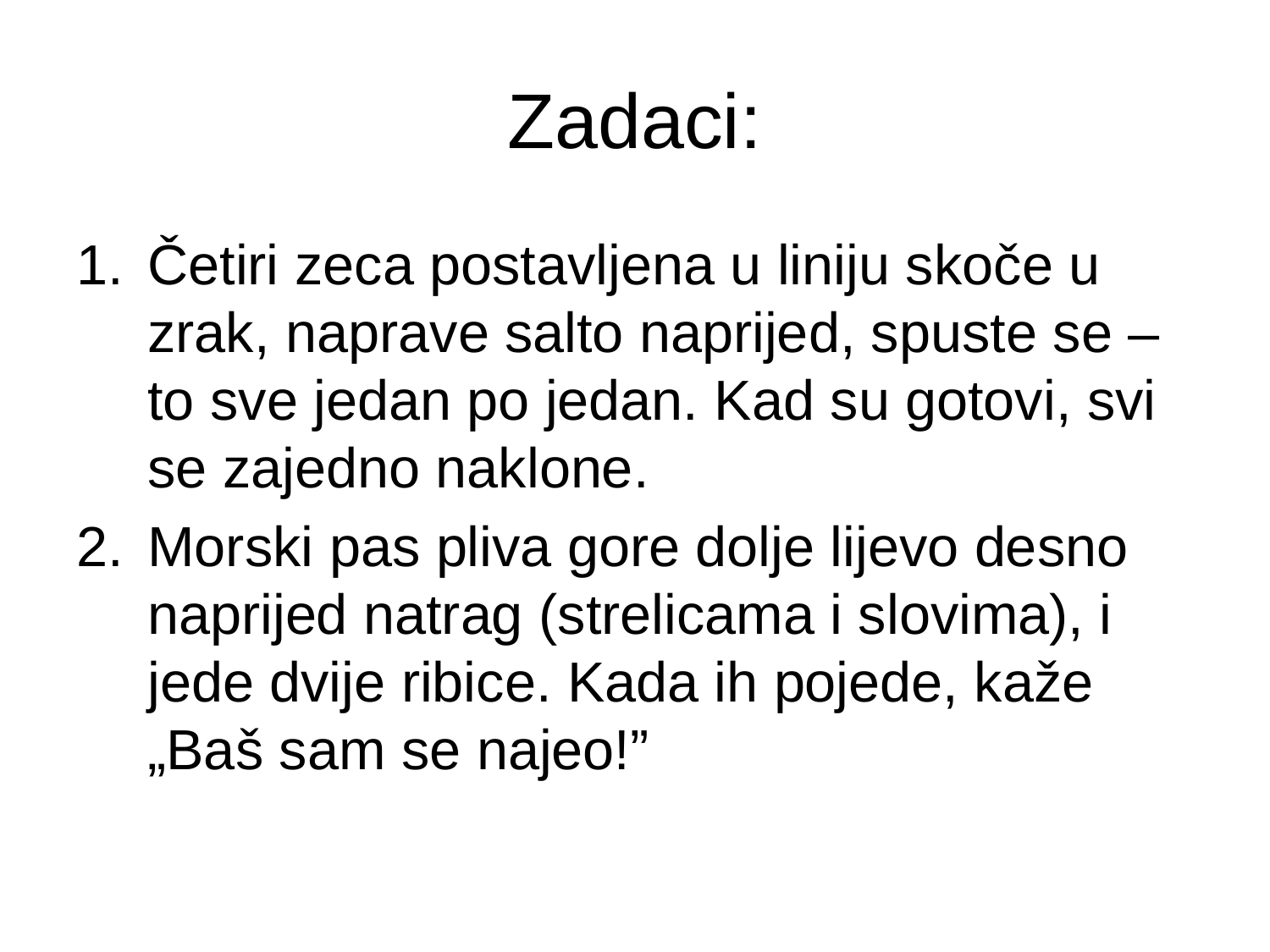

# Zadaci:
Četiri zeca postavljena u liniju skoče u zrak, naprave salto naprijed, spuste se – to sve jedan po jedan. Kad su gotovi, svi se zajedno naklone.
Morski pas pliva gore dolje lijevo desno naprijed natrag (strelicama i slovima), i jede dvije ribice. Kada ih pojede, kaže „Baš sam se najeo!”